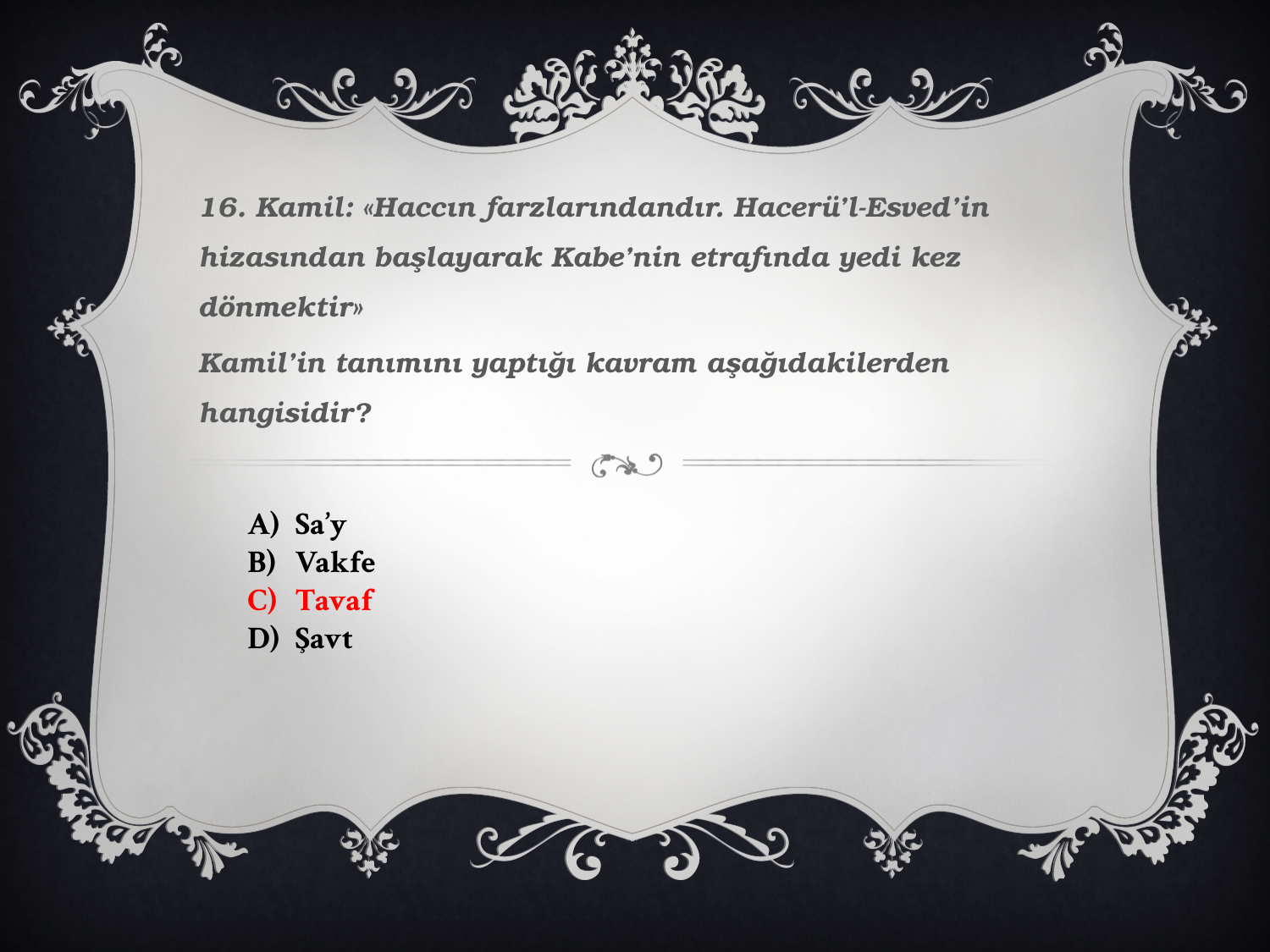

16. Kamil: «Haccın farzlarındandır. Hacerü’l-Esved’in hizasından başlayarak Kabe’nin etrafında yedi kez dönmektir»
Kamil’in tanımını yaptığı kavram aşağıdakilerden hangisidir?

Sa’y
Vakfe
Tavaf
Şavt